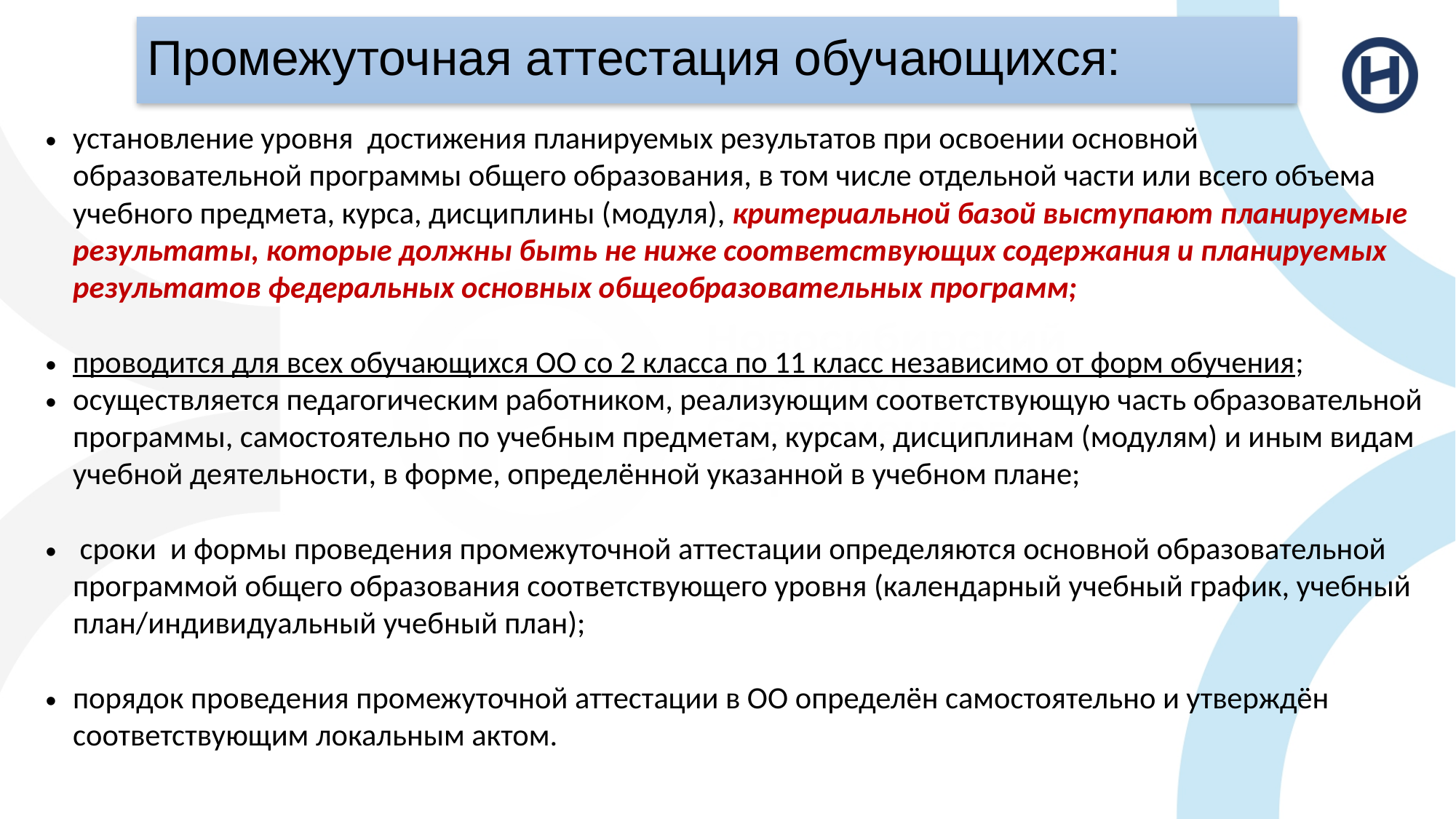

# Промежуточная аттестация обучающихся:
установление уровня  достижения планируемых результатов при освоении основной образовательной программы общего образования, в том числе отдельной части или всего объема учебного предмета, курса, дисциплины (модуля), критериальной базой выступают планируемые результаты, которые должны быть не ниже соответствующих содержания и планируемых результатов федеральных основных общеобразовательных программ;

проводится для всех обучающихся ОО со 2 класса по 11 класс независимо от форм обучения;
осуществляется педагогическим работником, реализующим соответствующую часть образовательной программы, самостоятельно по учебным предметам, курсам, дисциплинам (модулям) и иным видам учебной деятельности, в форме, определённой указанной в учебном плане;

 сроки  и формы проведения промежуточной аттестации определяются основной образовательной программой общего образования соответствующего уровня (календарный учебный график, учебный план/индивидуальный учебный план);

порядок проведения промежуточной аттестации в ОО определён самостоятельно и утверждён соответствующим локальным актом.